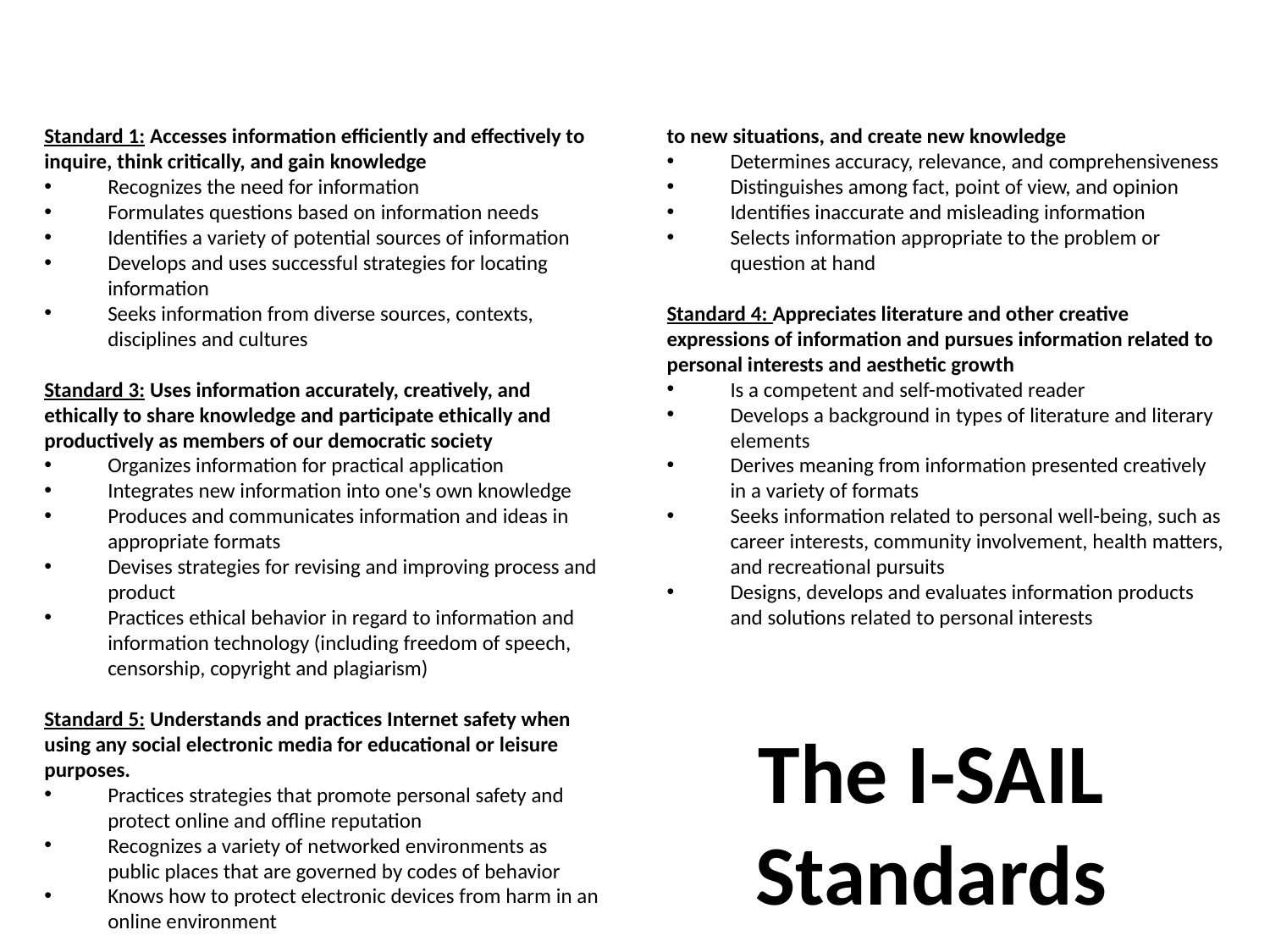

Standard 1: Accesses information efficiently and effectively to inquire, think critically, and gain knowledge
Recognizes the need for information
Formulates questions based on information needs
Identifies a variety of potential sources of information
Develops and uses successful strategies for locating information
Seeks information from diverse sources, contexts, disciplines and cultures

Standard 3: Uses information accurately, creatively, and ethically to share knowledge and participate ethically and productively as members of our democratic society
Organizes information for practical application
Integrates new information into one's own knowledge
Produces and communicates information and ideas in appropriate formats
Devises strategies for revising and improving process and product
Practices ethical behavior in regard to information and information technology (including freedom of speech, censorship, copyright and plagiarism)

Standard 5: Understands and practices Internet safety when using any social electronic media for educational or leisure purposes.
Practices strategies that promote personal safety and protect online and offline reputation
Recognizes a variety of networked environments as public places that are governed by codes of behavior
Knows how to protect electronic devices from harm in an online environment

Standard 2: Evaluates information critically and competently to draw conclusions, make informed decisions, apply knowledge to new situations, and create new knowledge
Determines accuracy, relevance, and comprehensiveness
Distinguishes among fact, point of view, and opinion
Identifies inaccurate and misleading information
Selects information appropriate to the problem or question at hand

Standard 4: Appreciates literature and other creative expressions of information and pursues information related to personal interests and aesthetic growth
Is a competent and self-motivated reader
Develops a background in types of literature and literary elements
Derives meaning from information presented creatively in a variety of formats
Seeks information related to personal well-being, such as career interests, community involvement, health matters, and recreational pursuits
Designs, develops and evaluates information products and solutions related to personal interests
The I-SAIL Standards